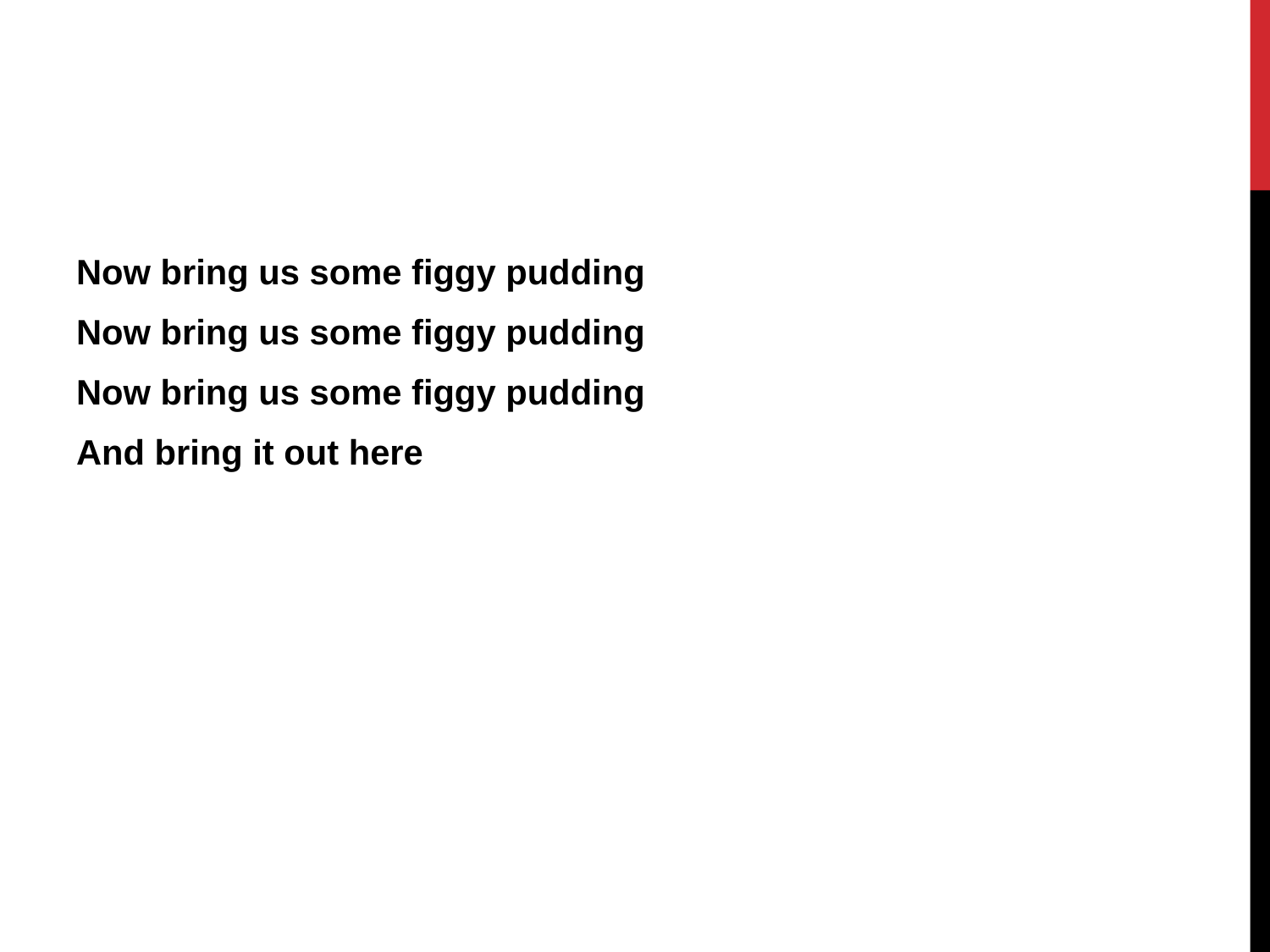

Now bring us some figgy pudding
Now bring us some figgy pudding
Now bring us some figgy pudding
And bring it out here